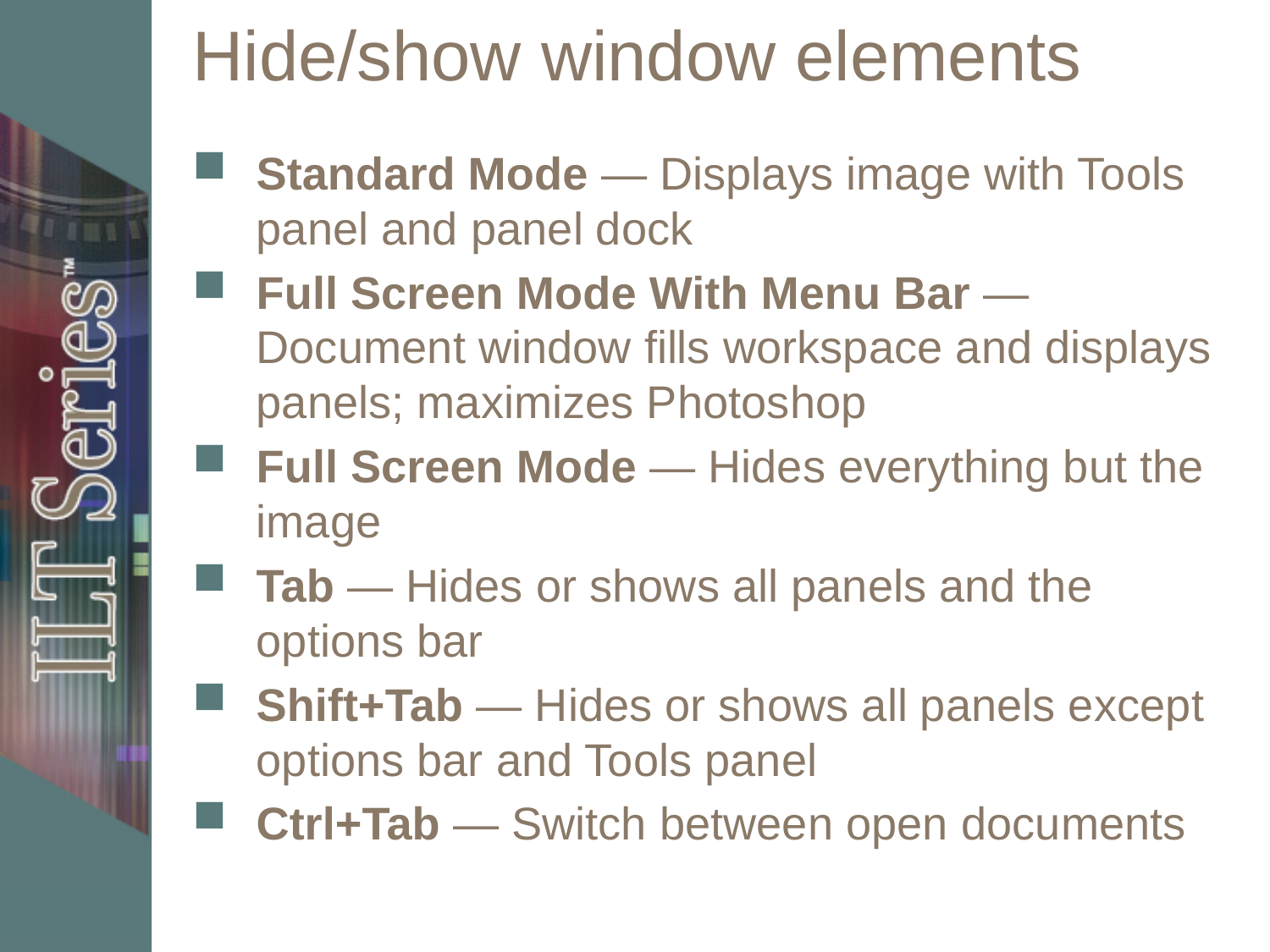

# Hide/show window elements
Standard Mode — Displays image with Tools panel and panel dock
Full Screen Mode With Menu Bar — Document window fills workspace and displays panels; maximizes Photoshop
Full Screen Mode — Hides everything but the image
Tab — Hides or shows all panels and the options bar
Shift+Tab — Hides or shows all panels except options bar and Tools panel
Ctrl+Tab — Switch between open documents